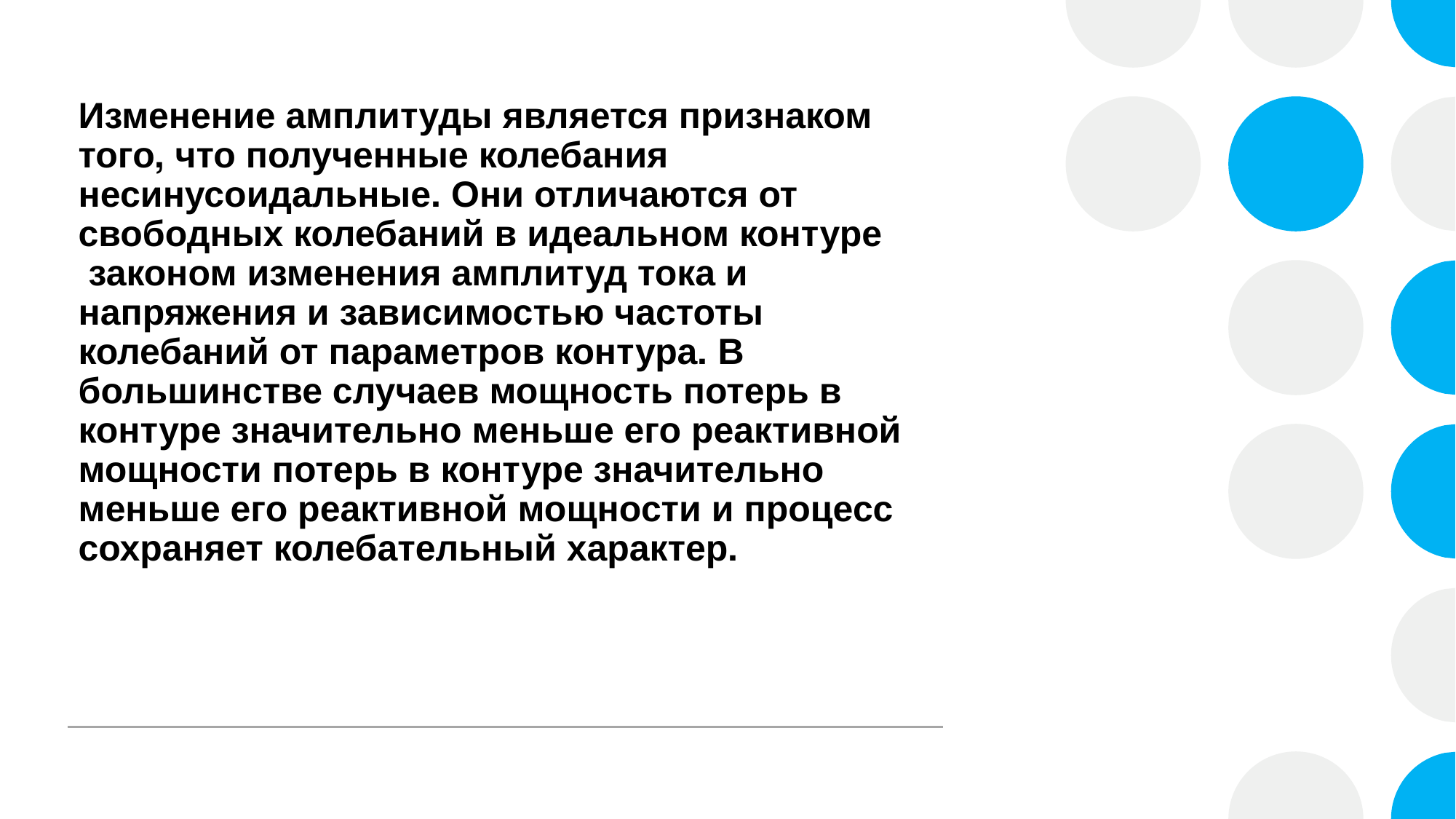

# Изменение амплитуды является признаком того, что полученные колебания несинусоидальные. Они отличаются от свободных колебаний в идеальном контуре  законом изменения амплитуд тока и напряжения и зависимостью частоты колебаний от параметров контура. В большинстве случаев мощность потерь в контуре значительно меньше его реактивной мощности потерь в контуре значительно меньше его реактивной мощности и процесс сохраняет колебательный характер.